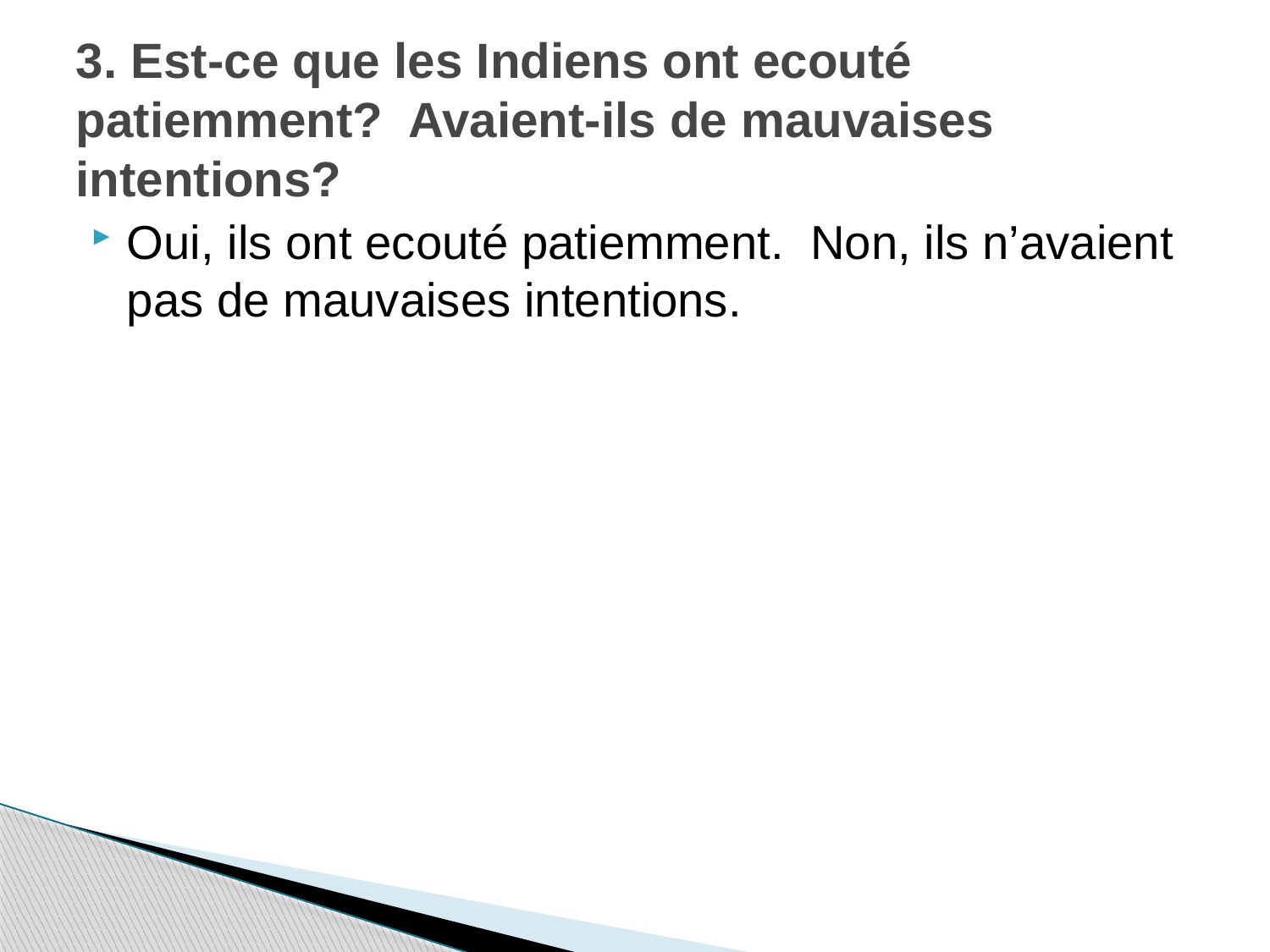

# 3. Est-ce que les Indiens ont ecouté patiemment?  Avaient-ils de mauvaises intentions?
Oui, ils ont ecouté patiemment.  Non, ils n’avaient pas de mauvaises intentions.